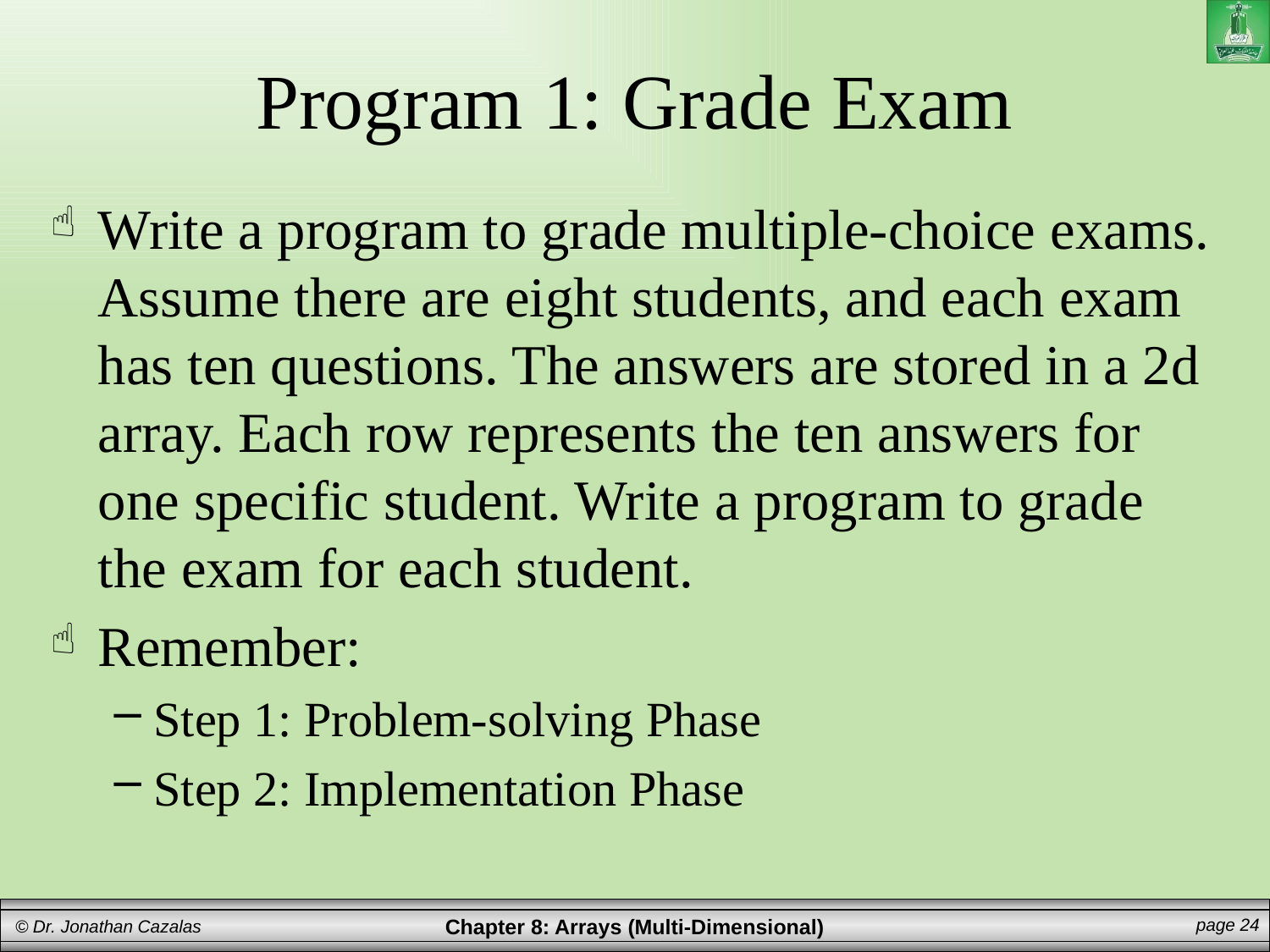

# Program 1: Grade Exam
Write a program to grade multiple-choice exams. Assume there are eight students, and each exam has ten questions. The answers are stored in a 2d array. Each row represents the ten answers for one specific student. Write a program to grade the exam for each student.
Remember:
Step 1: Problem-solving Phase
Step 2: Implementation Phase